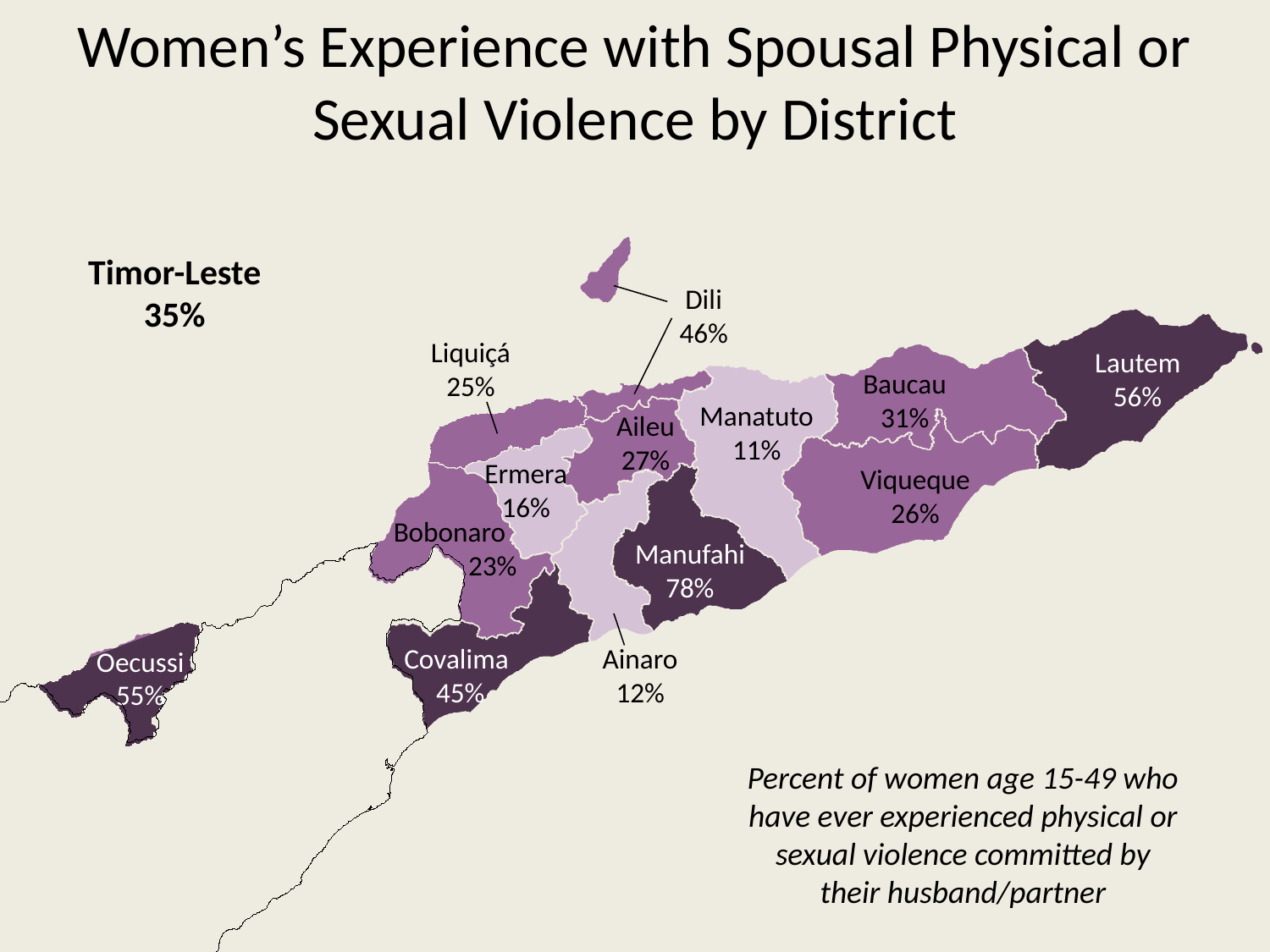

# Women’s Experience with Spousal Physical or Sexual Violence by District

Timor-Leste
35%
Dili
46%
Liquiçá
25%
Lautem
56%
Baucau
31%
Manatuto
11%
Aileu
27%
Ermera
16%
Viqueque
26%
Bobonaro
23%
Manufahi
78%

Covalima
45%
Ainaro
12%
Oecussi
55%
Percent of women age 15-49 who have ever experienced physical or sexual violence committed by their husband/partner